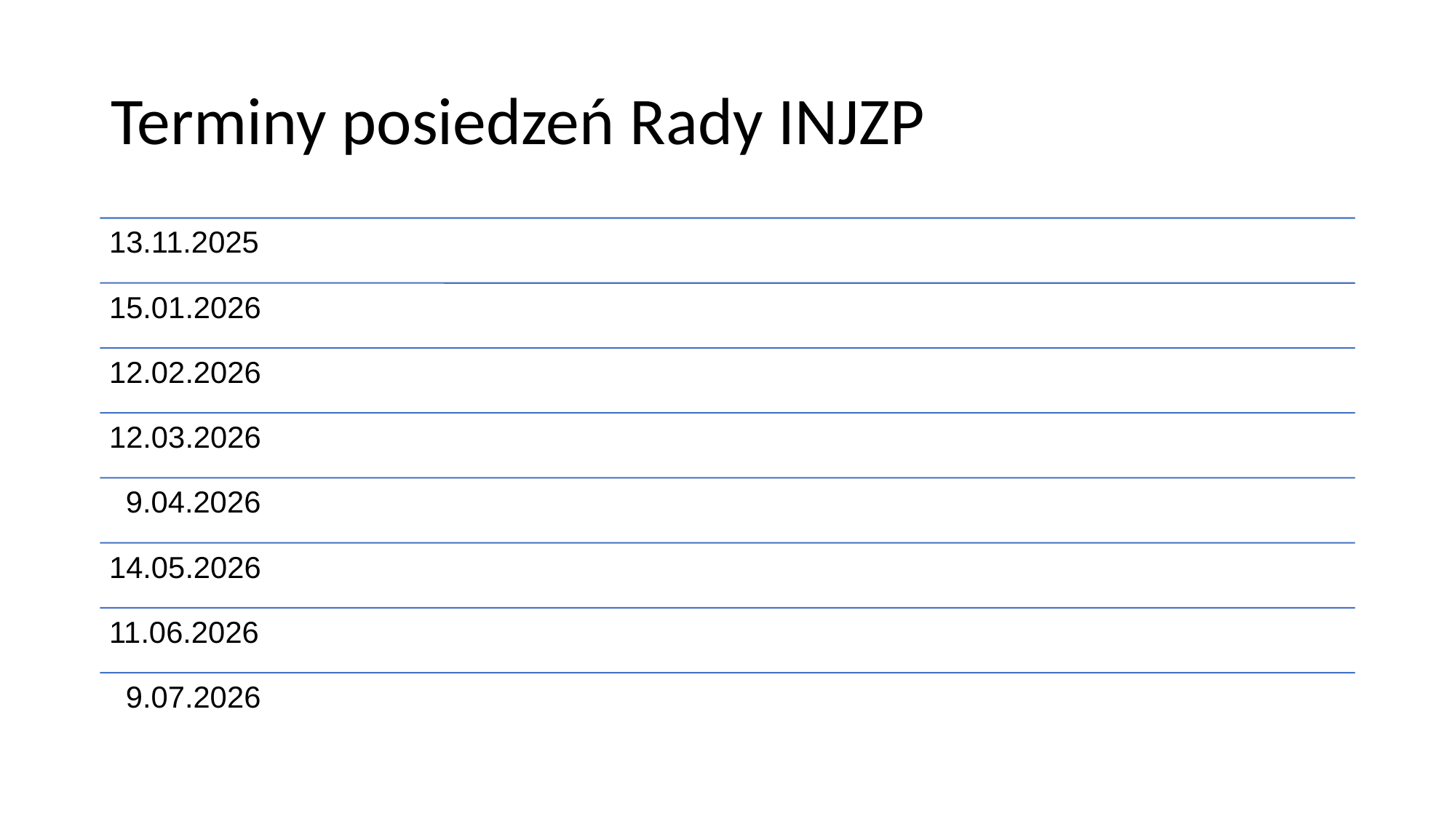

# Terminy posiedzeń Rady INJZP
13.11.2025
15.01.2026
12.02.2026
12.03.2026
  9.04.2026
14.05.2026
11.06.2026
  9.07.2026